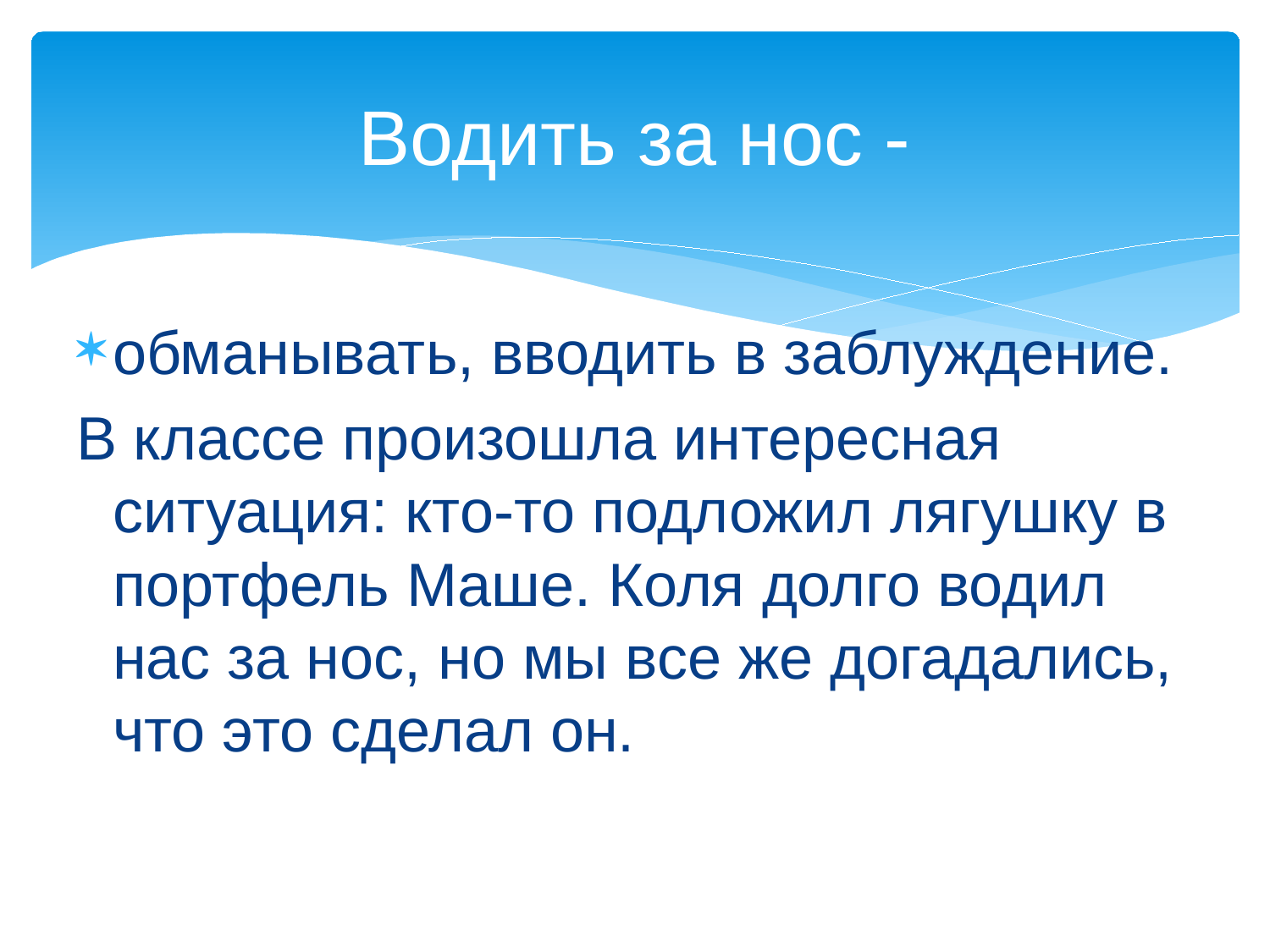

# Водить за нос -
обманывать, вводить в заблуждение.
В классе произошла интересная ситуация: кто-то подложил лягушку в портфель Маше. Коля долго водил нас за нос, но мы все же догадались, что это сделал он.